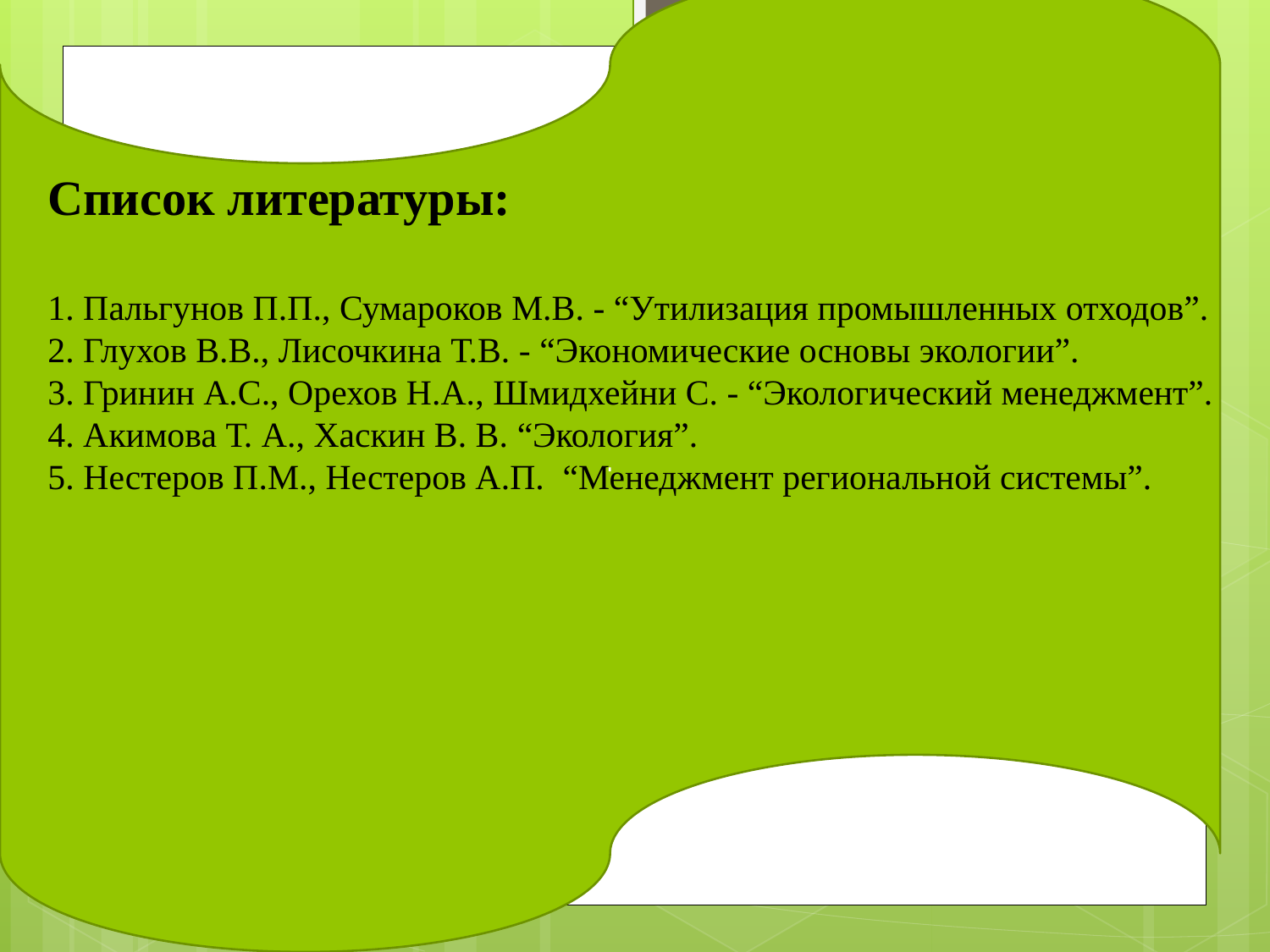

.
Список литературы:

1. Пальгунов П.П., Сумароков М.В. - “Утилизация промышленных отходов”.
2. Глухов В.В., Лисочкина Т.В. - “Экономические основы экологии”.
3. Гринин А.С., Орехов Н.А., Шмидхейни С. - “Экологический менеджмент”.
4. Акимова Т. А., Хаскин В. В. “Экология”.
5. Нестеров П.М., Нестеров А.П.  “Менеджмент региональной системы”.